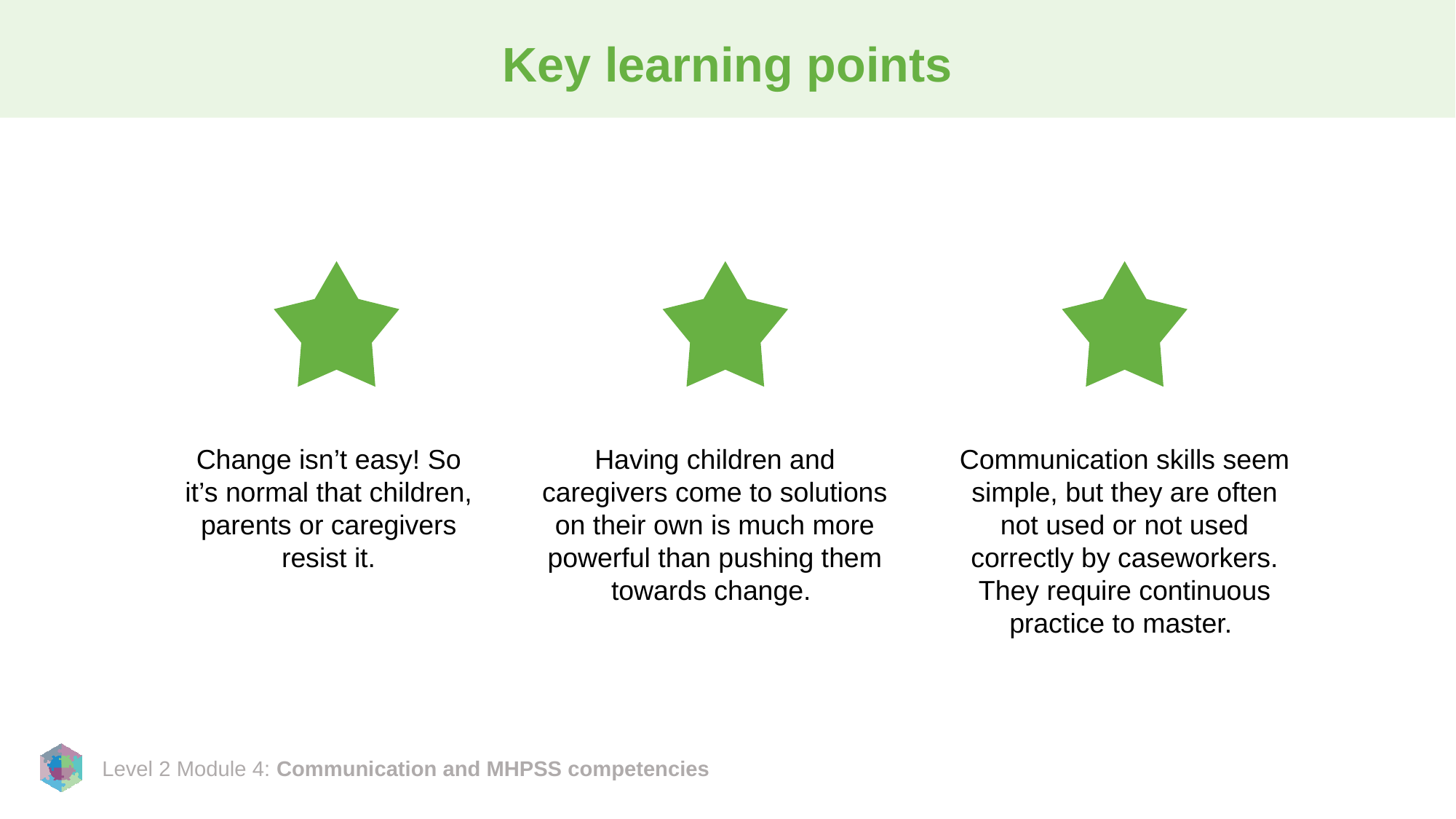

# Key learning points

Change isn’t easy! So it’s normal that children, parents or caregivers resist it.
Having children and caregivers come to solutions on their own is much more powerful than pushing them towards change.
Communication skills seem simple, but they are often not used or not used correctly by caseworkers. They require continuous practice to master.